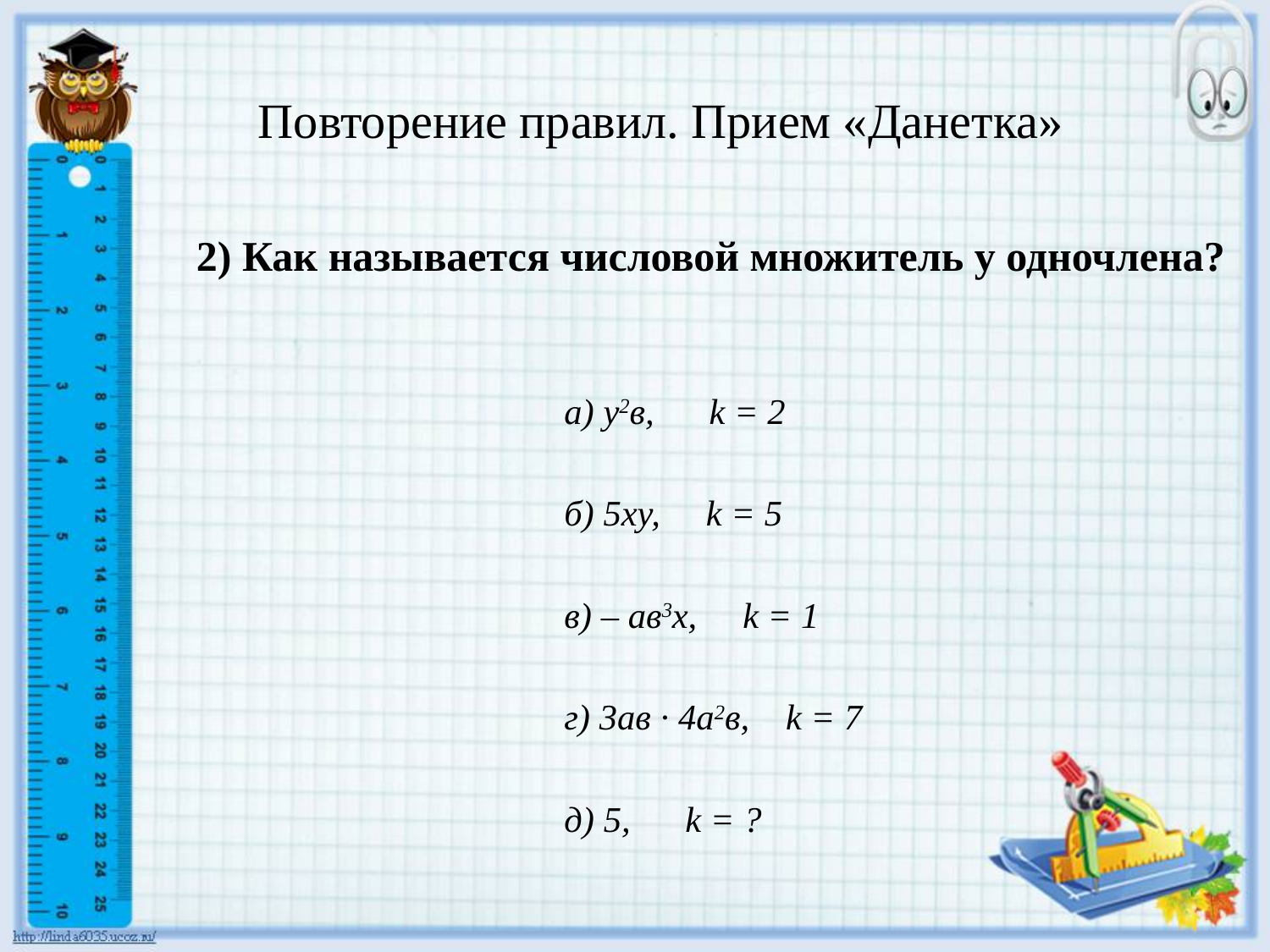

# Повторение правил. Прием «Данетка»
      2) Как называется числовой множитель у одночлена?

а) у2в,      k = 2
б) 5ху,     k = 5
в) – ав3х,     k = 1
г) 3ав ∙ 4а2в,    k = 7
д) 5,      k = ?